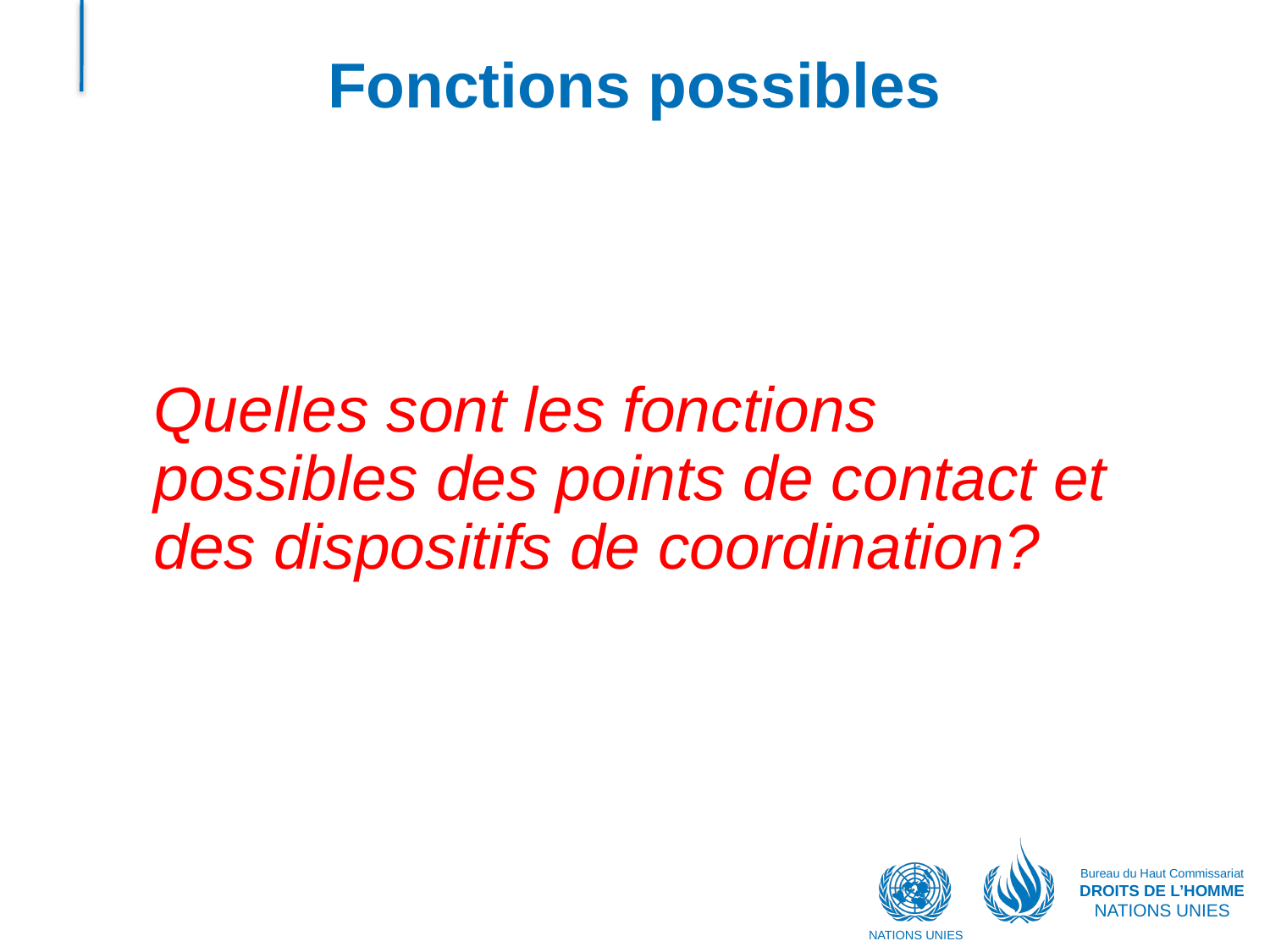

# Fonctions possibles

Quelles sont les fonctions possibles des points de contact et des dispositifs de coordination?
Bureau du Haut Commissariat
DROITS DE L’HOMME
NATIONS UNIES
NATIONS UNIES